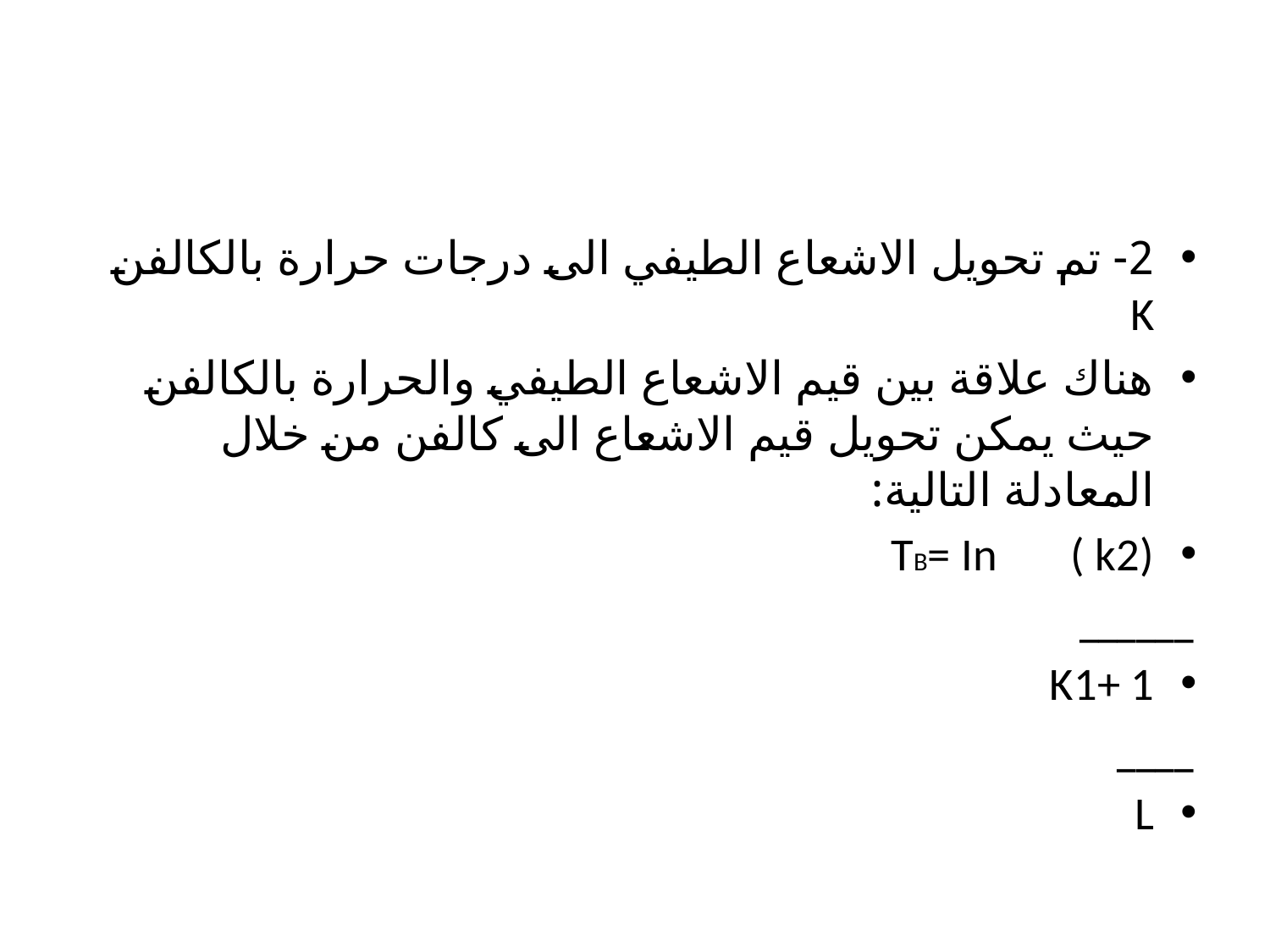

2- تم تحويل الاشعاع الطيفي الى درجات حرارة بالكالفن K
هناك علاقة بين قيم الاشعاع الطيفي والحرارة بالكالفن حيث يمكن تحويل قيم الاشعاع الى كالفن من خلال المعادلة التالية:
TB= In       ( k2)
______
K1+ 1
____
L